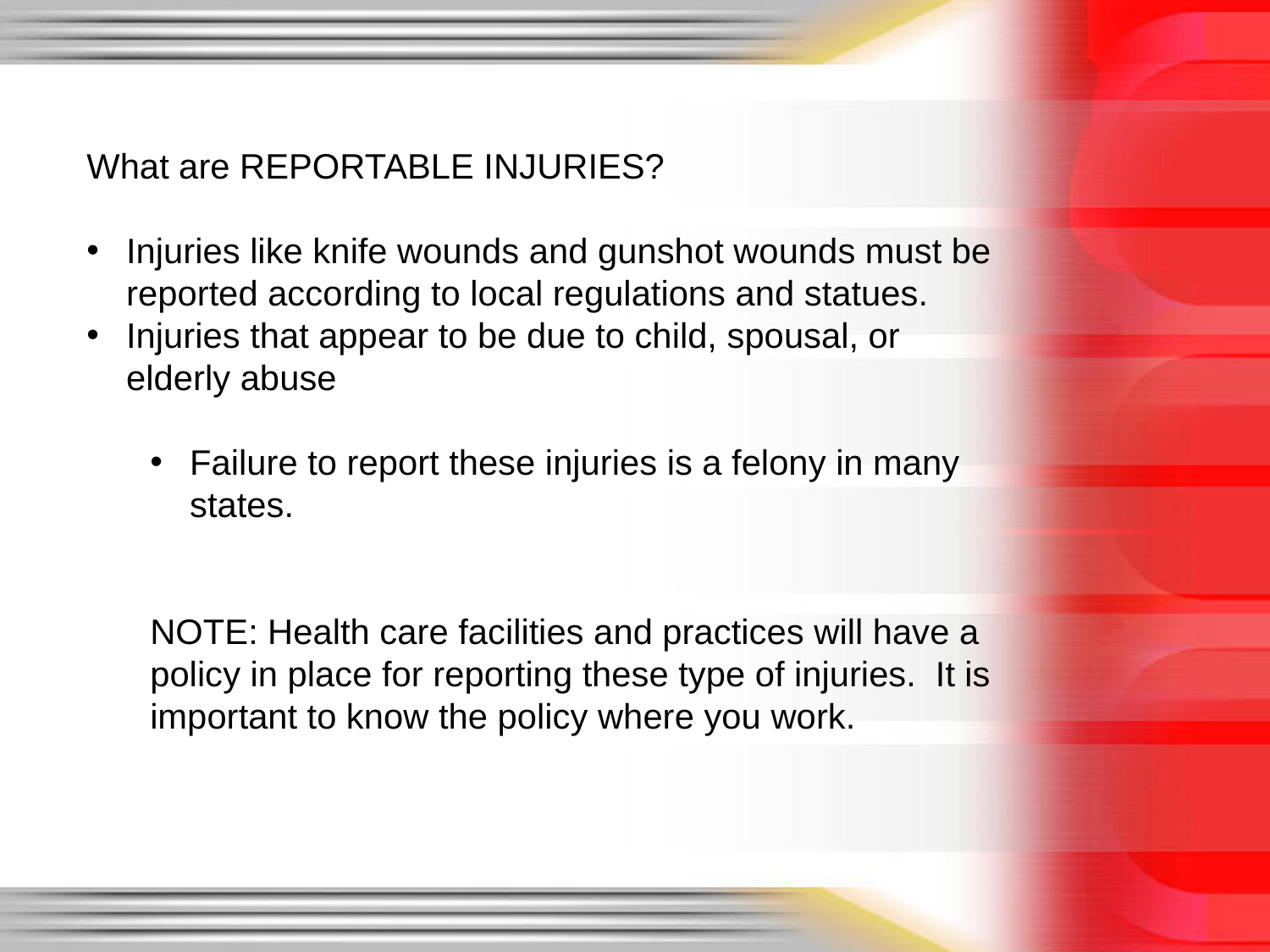

What are REPORTABLE INJURIES?

Injuries like knife wounds and gunshot wounds must be reported according to local regulations and statues.
Injuries that appear to be due to child, spousal, or elderly abuse

Failure to report these injuries is a felony in many states.

NOTE: Health care facilities and practices will have a policy in place for reporting these type of injuries.  It is important to know the policy where you work.